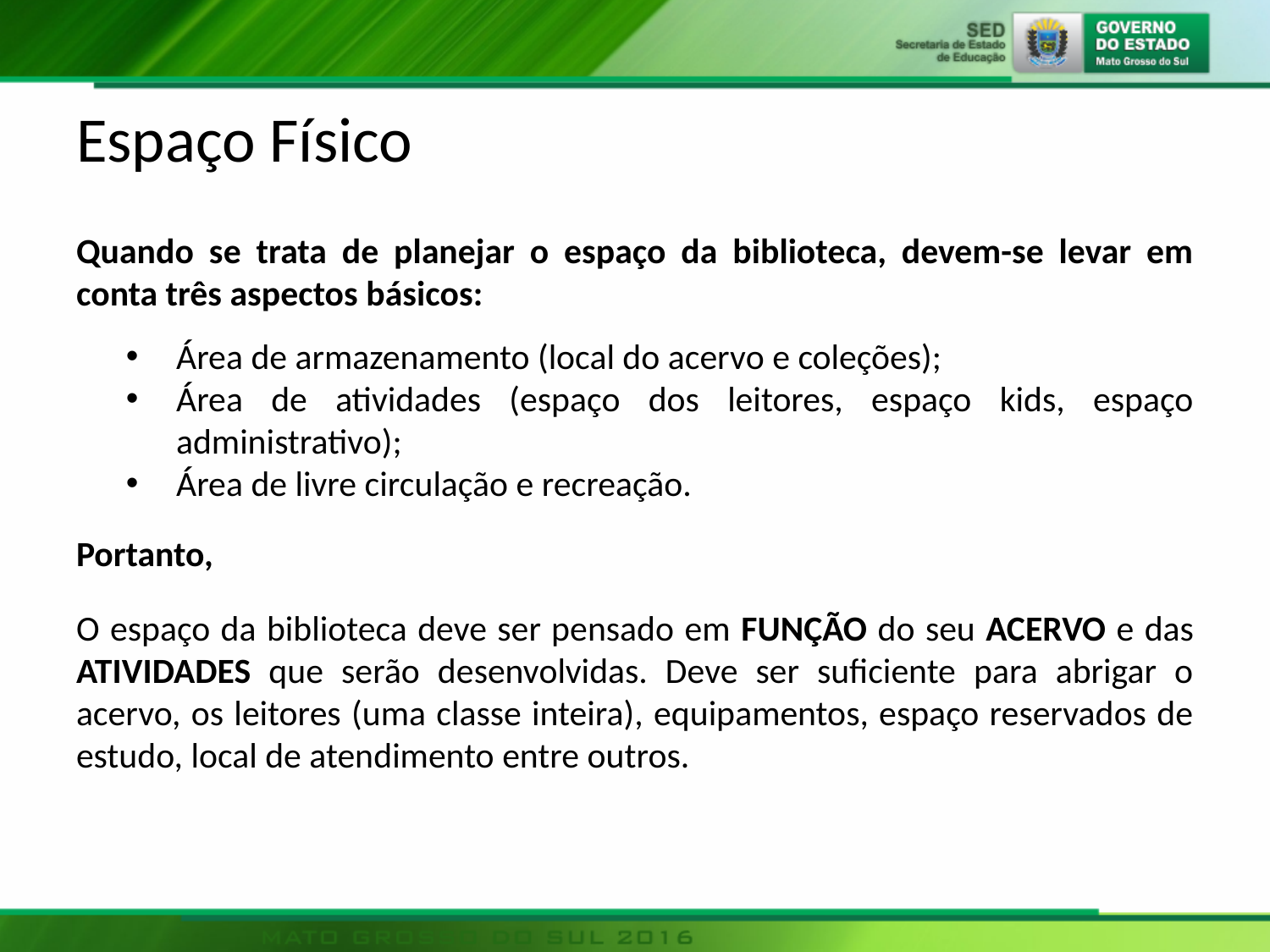

# Espaço Físico
Quando se trata de planejar o espaço da biblioteca, devem-se levar em conta três aspectos básicos:

Área de armazenamento (local do acervo e coleções);
Área de atividades (espaço dos leitores, espaço kids, espaço administrativo);
Área de livre circulação e recreação.

Portanto,

O espaço da biblioteca deve ser pensado em FUNÇÃO do seu ACERVO e das ATIVIDADES que serão desenvolvidas. Deve ser suficiente para abrigar o acervo, os leitores (uma classe inteira), equipamentos, espaço reservados de estudo, local de atendimento entre outros.